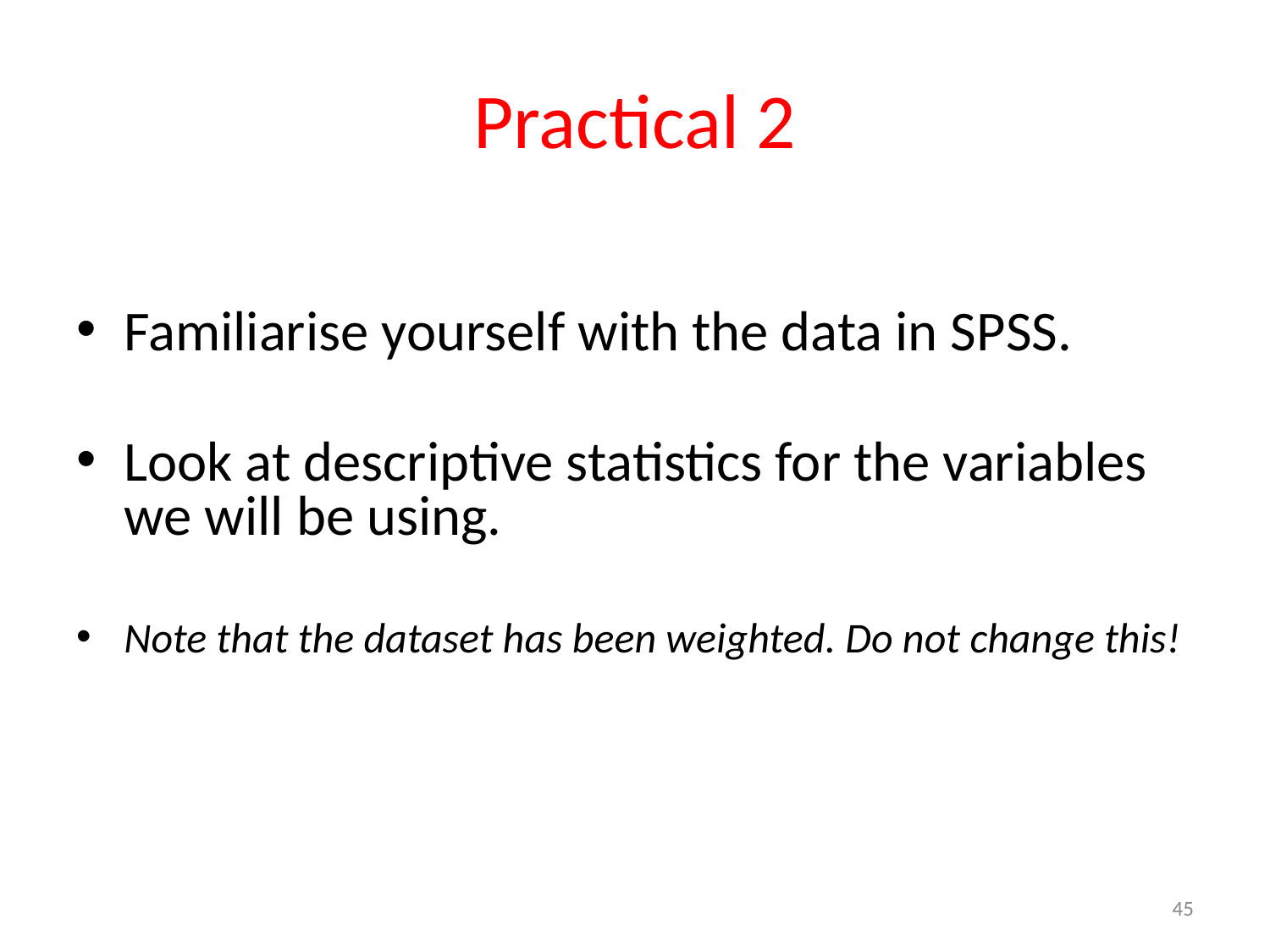

# Practical 2

Familiarise yourself with the data in SPSS.

Look at descriptive statistics for the variables we will be using.

Note that the dataset has been weighted. Do not change this!

45